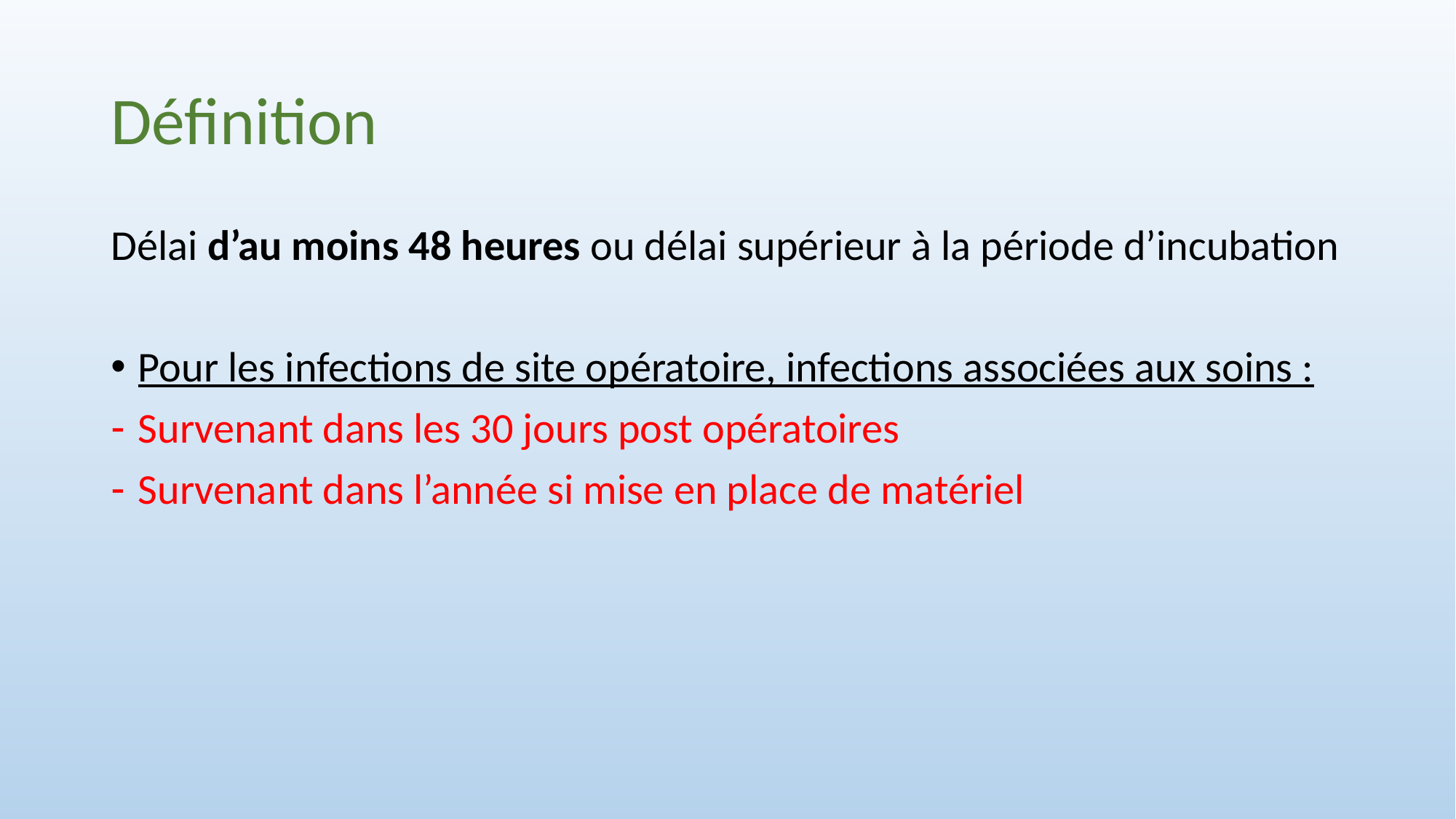

# Définition
Délai d’au moins 48 heures ou délai supérieur à la période d’incubation

Pour les infections de site opératoire, infections associées aux soins :
Survenant dans les 30 jours post opératoires
Survenant dans l’année si mise en place de matériel